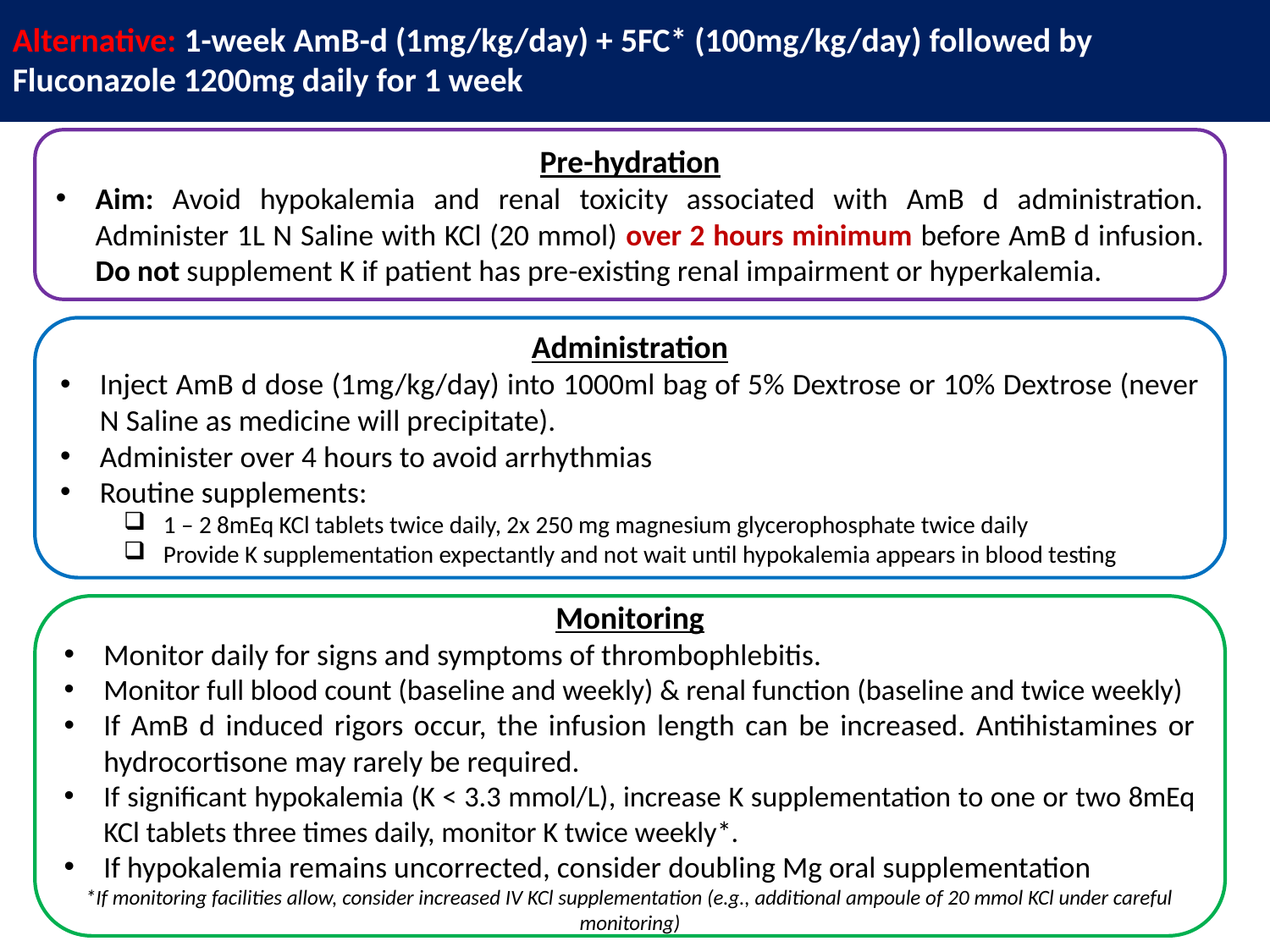

Alternative: 1-week AmB-d (1mg/kg/day) + 5FC* (100mg/kg/day) followed by Fluconazole 1200mg daily for 1 week
Pre-hydration
Aim: Avoid hypokalemia and renal toxicity associated with AmB d administration. Administer 1L N Saline with KCl (20 mmol) over 2 hours minimum before AmB d infusion. Do not supplement K if patient has pre-existing renal impairment or hyperkalemia.
Administration
Inject AmB d dose (1mg/kg/day) into 1000ml bag of 5% Dextrose or 10% Dextrose (never N Saline as medicine will precipitate).
Administer over 4 hours to avoid arrhythmias
Routine supplements:
1 – 2 8mEq KCl tablets twice daily, 2x 250 mg magnesium glycerophosphate twice daily
Provide K supplementation expectantly and not wait until hypokalemia appears in blood testing
Monitoring
Monitor daily for signs and symptoms of thrombophlebitis.
Monitor full blood count (baseline and weekly) & renal function (baseline and twice weekly)
If AmB d induced rigors occur, the infusion length can be increased. Antihistamines or hydrocortisone may rarely be required.
If significant hypokalemia (K < 3.3 mmol/L), increase K supplementation to one or two 8mEq KCl tablets three times daily, monitor K twice weekly*.
If hypokalemia remains uncorrected, consider doubling Mg oral supplementation
*If monitoring facilities allow, consider increased IV KCl supplementation (e.g., additional ampoule of 20 mmol KCl under careful monitoring)